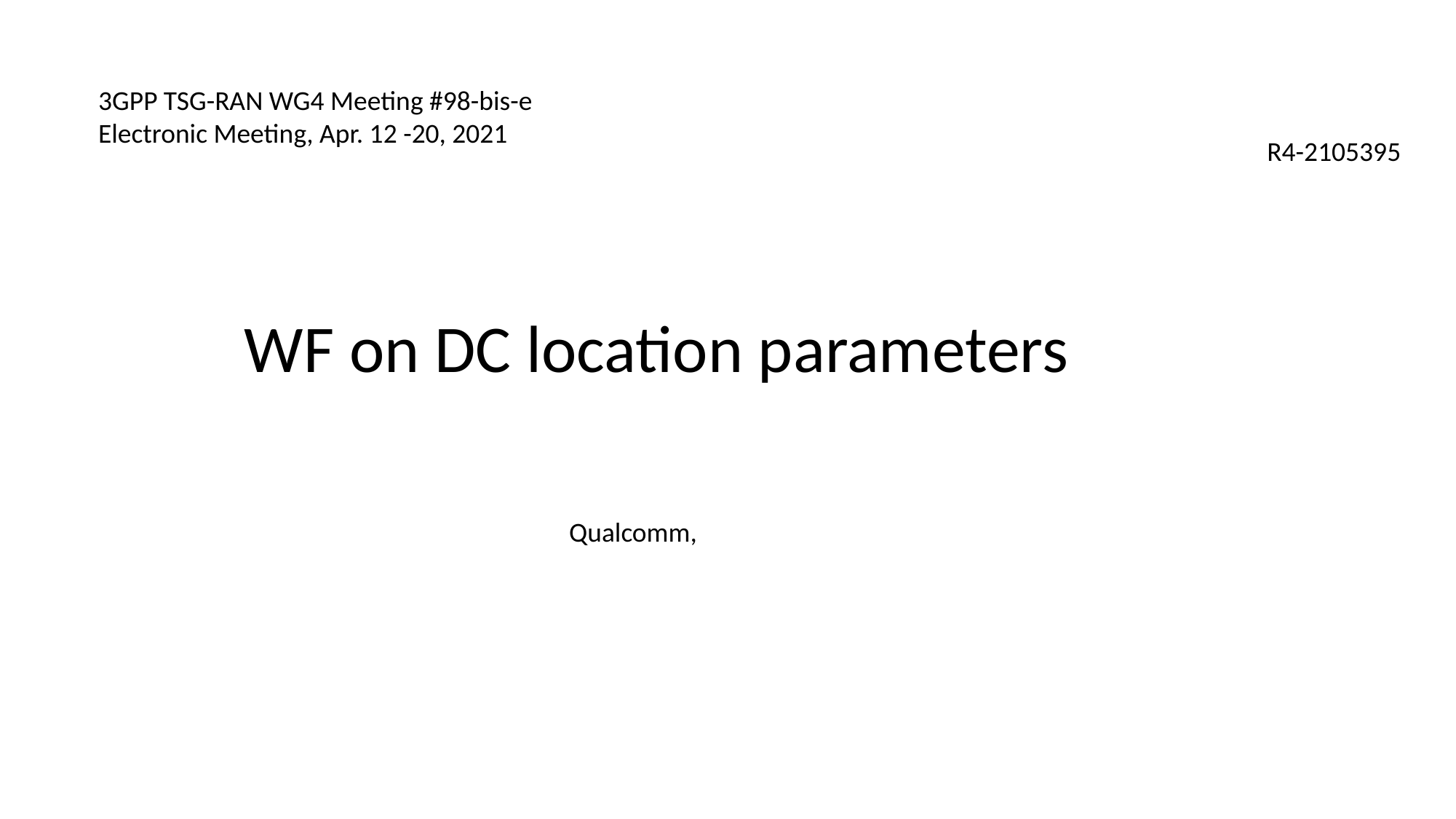

3GPP TSG-RAN WG4 Meeting #98-bis-e
Electronic Meeting, Apr. 12 -20, 2021

R4-2105395
WF on DC location parameters
Qualcomm,